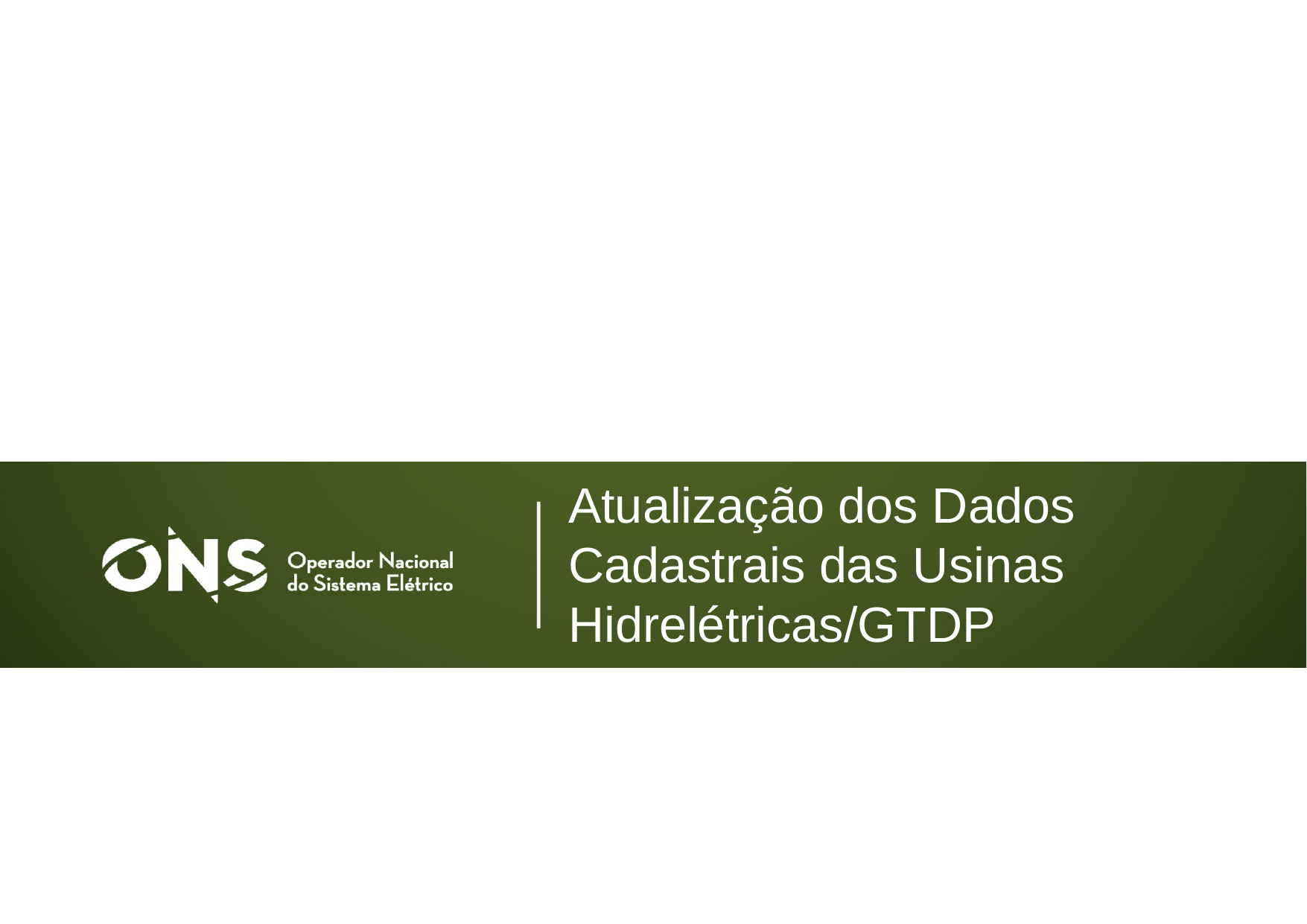

# Atualização dos Dados Cadastrais das Usinas Hidrelétricas/GTDP